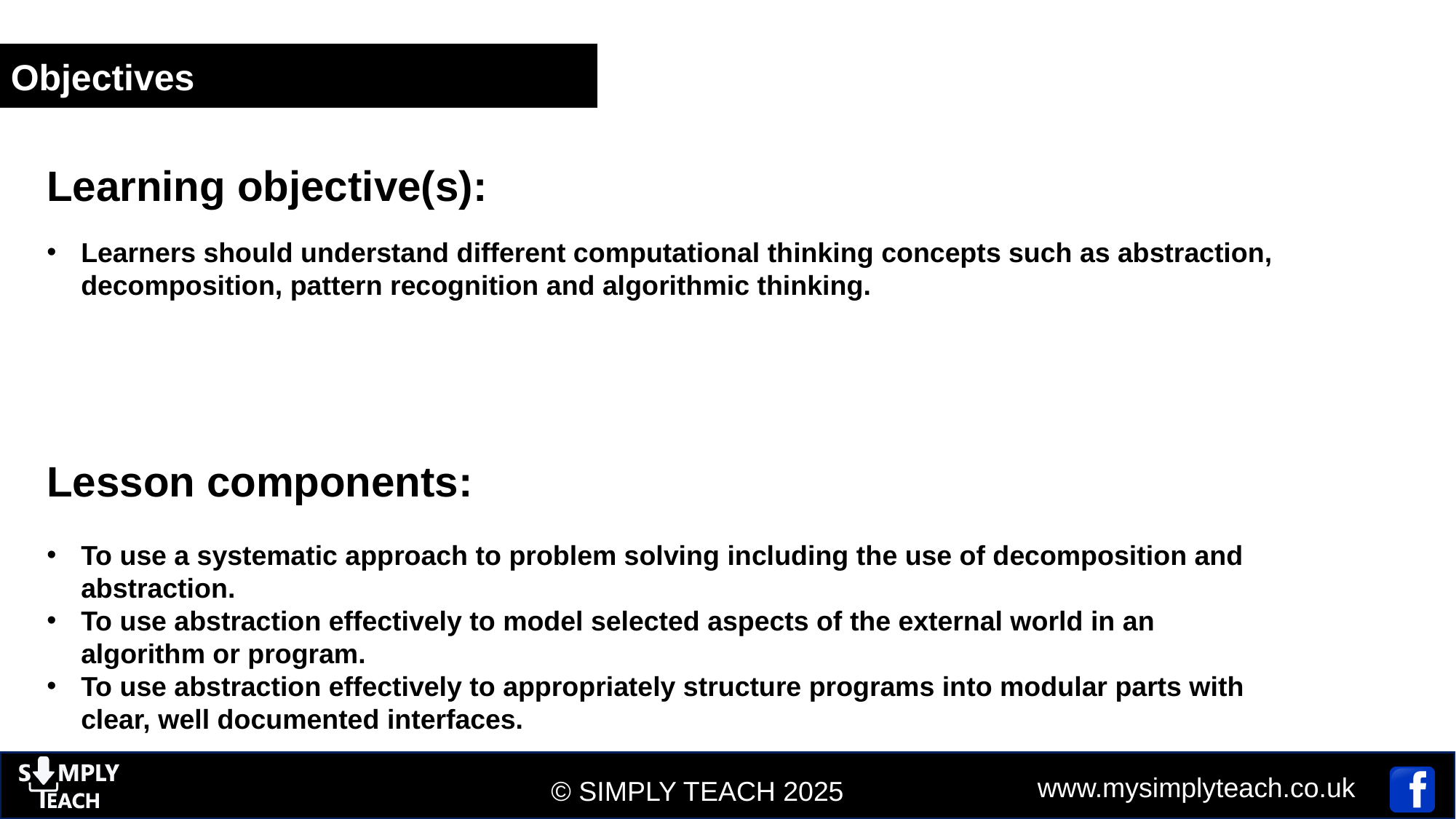

Objectives
Learning objective(s):

Learners should understand different computational thinking concepts such as abstraction, decomposition, pattern recognition and algorithmic thinking.
Lesson components:

To use a systematic approach to problem solving including the use of decomposition and abstraction.
To use abstraction effectively to model selected aspects of the external world in an algorithm or program.
To use abstraction effectively to appropriately structure programs into modular parts with clear, well documented interfaces.